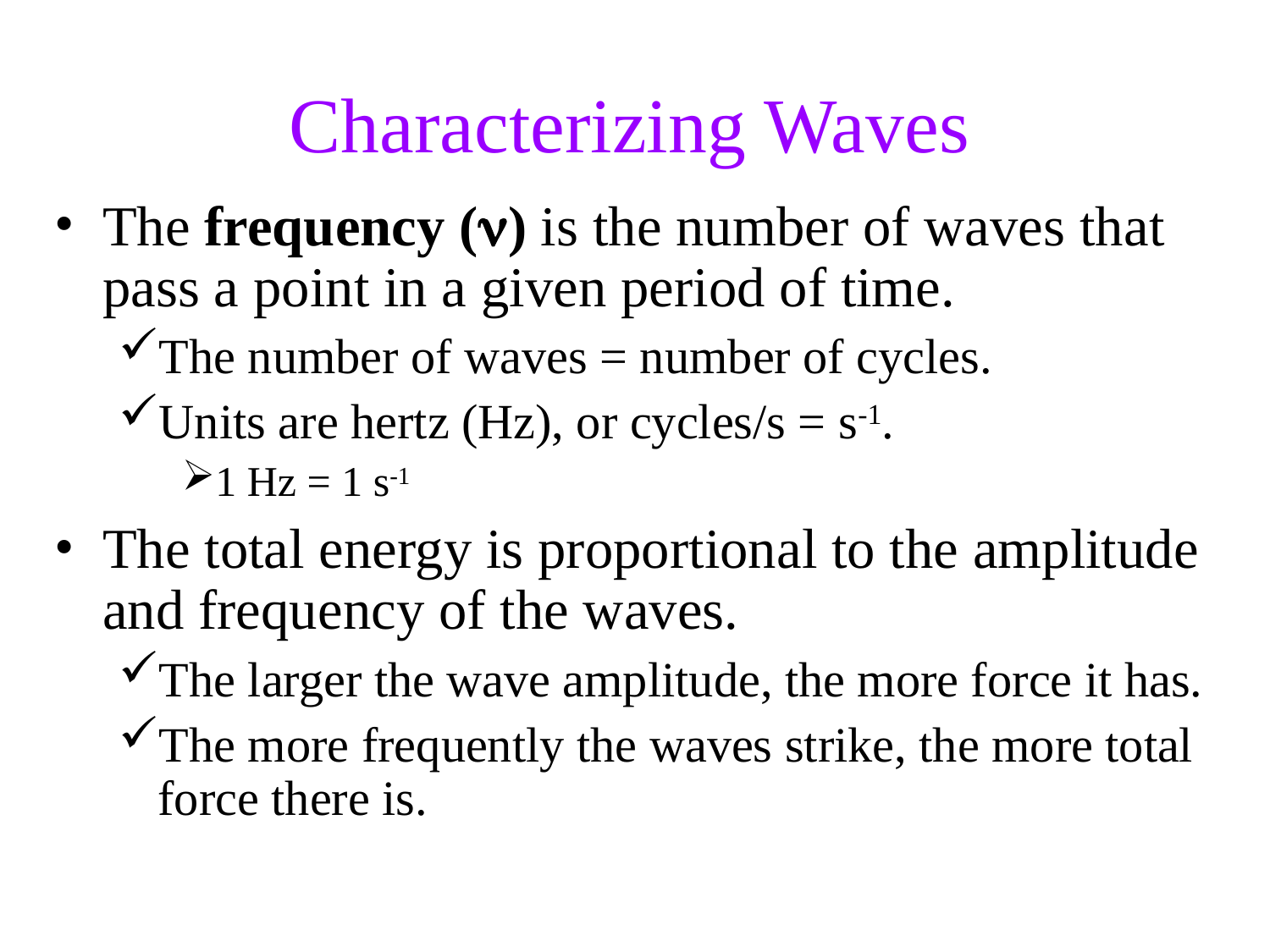

Characterizing Waves
The frequency (ν) is the number of waves that pass a point in a given period of time.
The number of waves = number of cycles.
Units are hertz (Hz), or cycles/s = s-1.
1 Hz = 1 s-1
The total energy is proportional to the amplitude and frequency of the waves.
The larger the wave amplitude, the more force it has.
The more frequently the waves strike, the more total force there is.